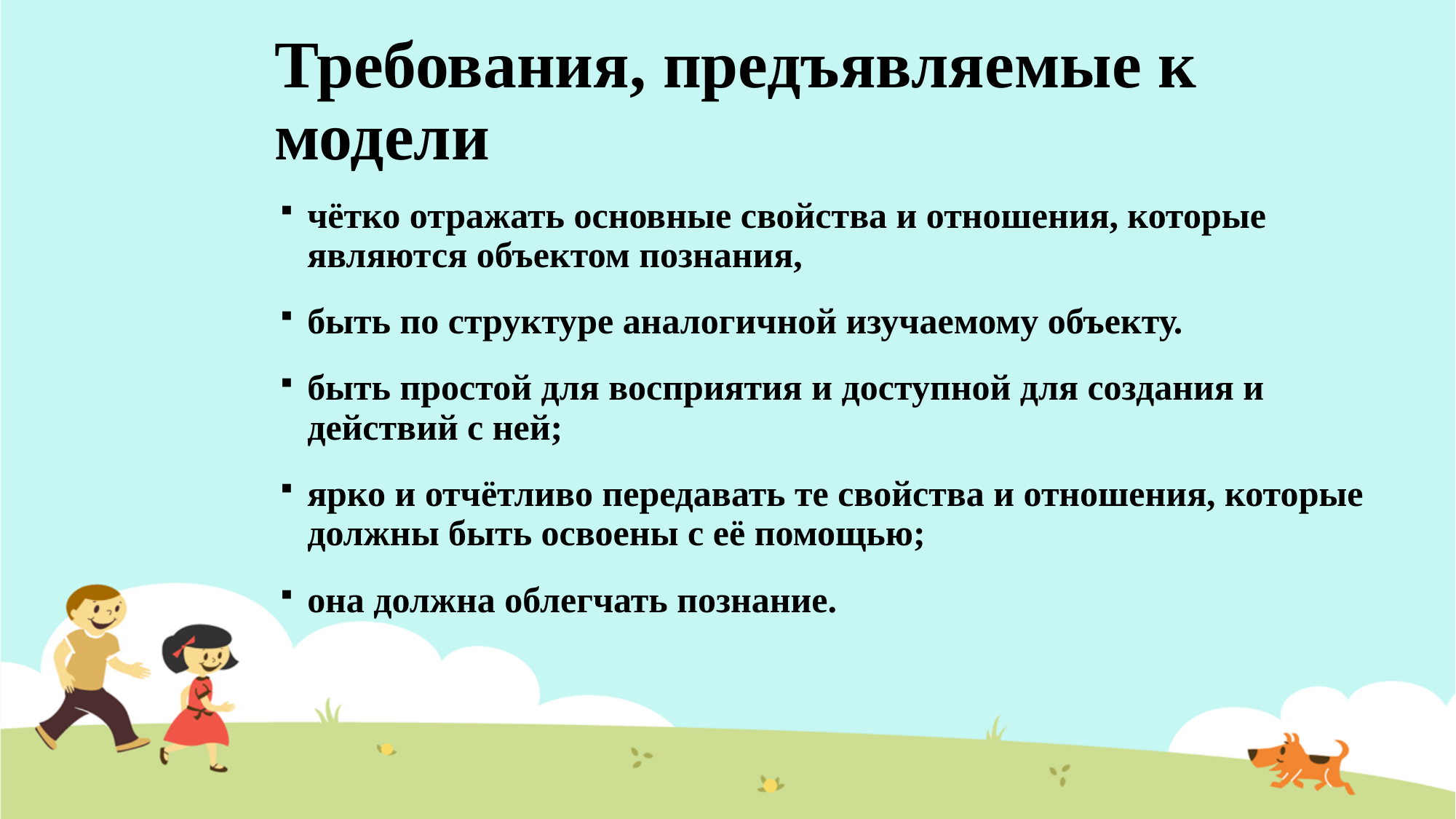

# Требования, предъявляемые к модели
чётко отражать основные свойства и отношения, которые являются объектом познания,
быть по структуре аналогичной изучаемому объекту.
быть простой для восприятия и доступной для создания и действий с ней;
ярко и отчётливо передавать те свойства и отношения, которые должны быть освоены с её помощью;
она должна облегчать познание.